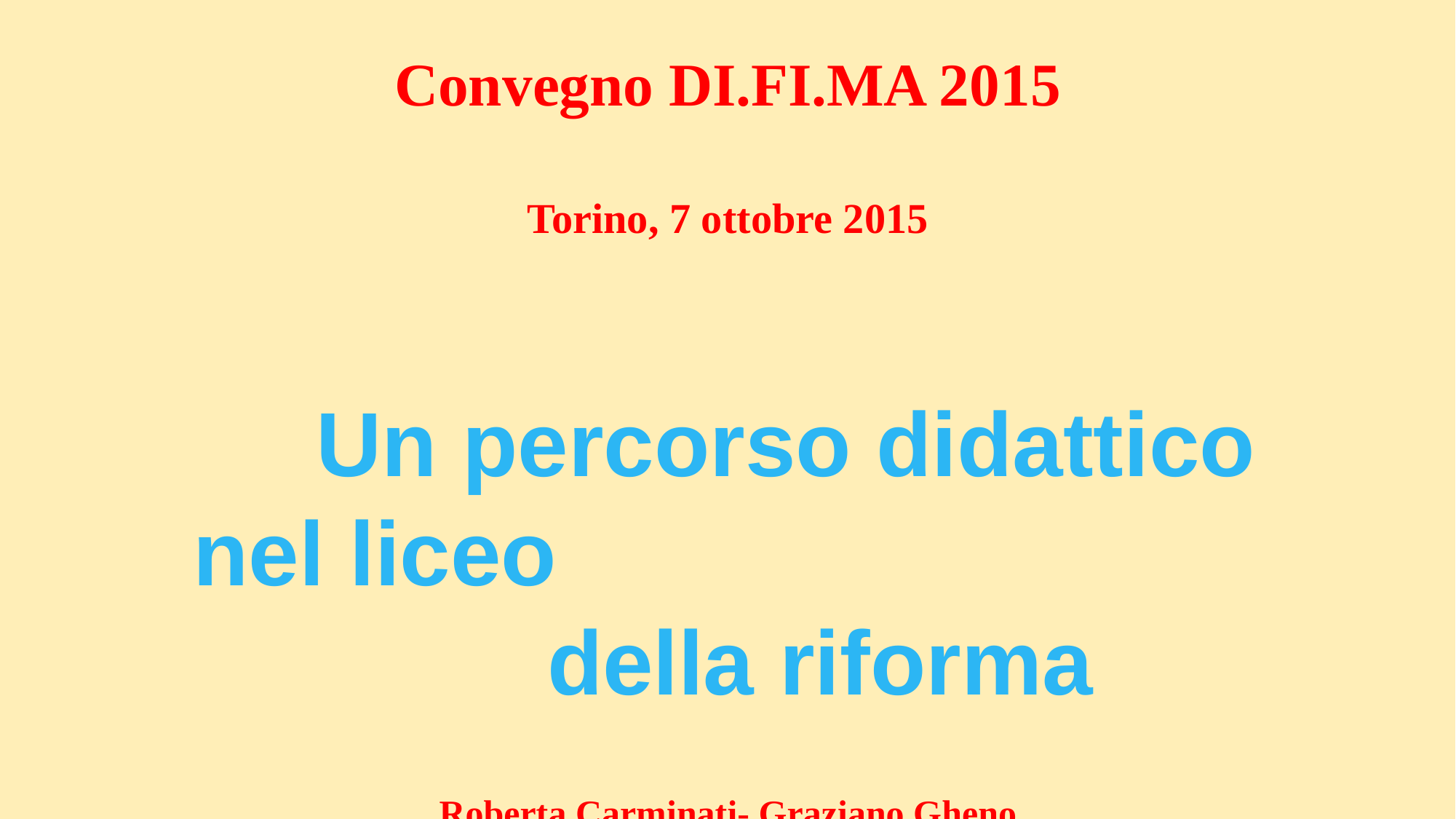

Convegno DI.FI.MA 2015

Torino, 7 ottobre 2015

               Un percorso didattico nel liceo
              della riforma

Roberta Carminati- Graziano Gheno

Torino, 7 ottobre 2015